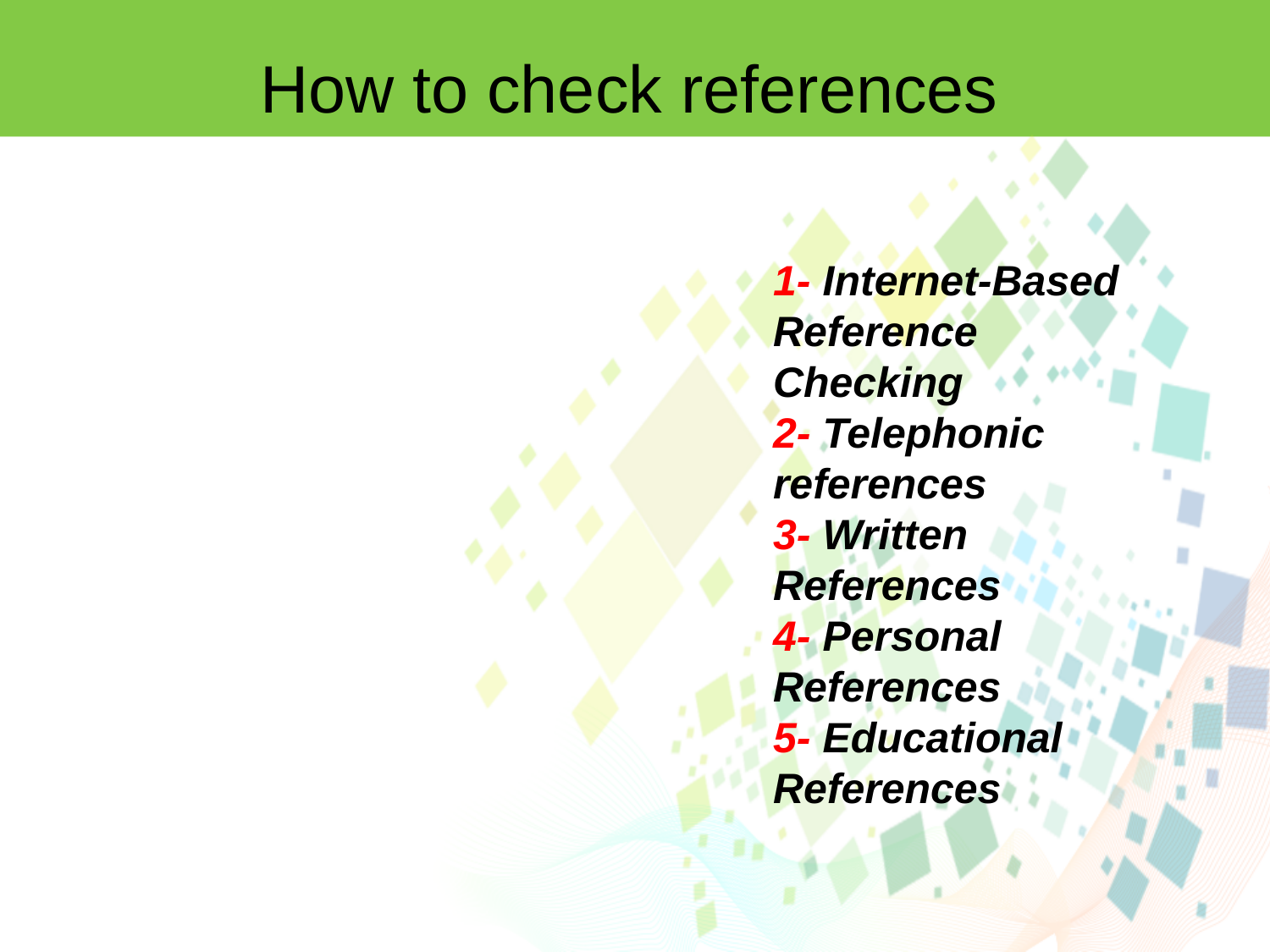

How to check references
1- Internet-Based Reference Checking
2- Telephonic references
3- Written References
4- Personal References
5- Educational References